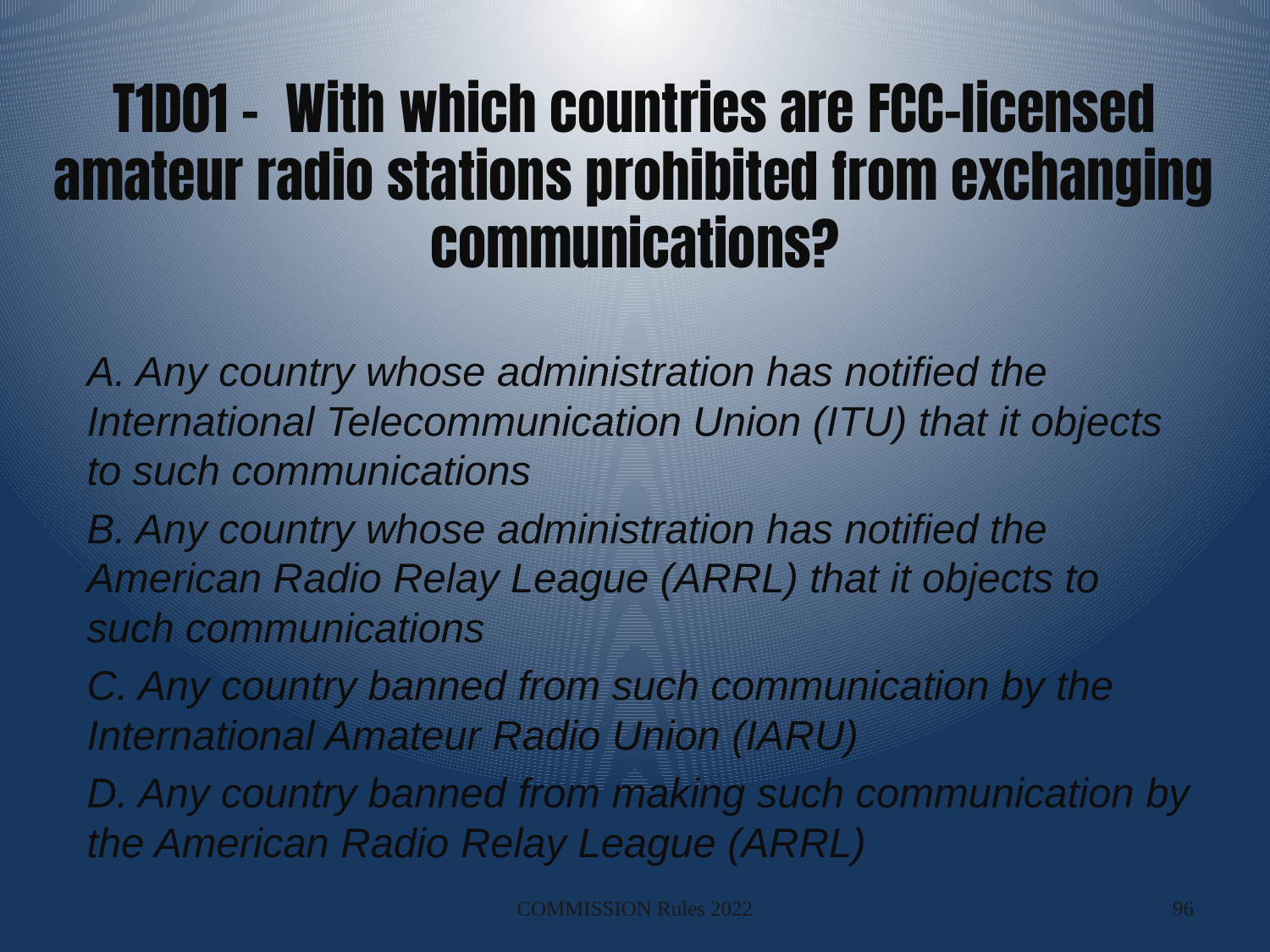

# T1D01 -  With which countries are FCC-licensed amateur radio stations prohibited from exchanging communications?
A. Any country whose administration has notified the International Telecommunication Union (ITU) that it objects to such communications
B. Any country whose administration has notified the American Radio Relay League (ARRL) that it objects to such communications
C. Any country banned from such communication by the International Amateur Radio Union (IARU)
D. Any country banned from making such communication by the American Radio Relay League (ARRL)
COMMISSION Rules 2022
96